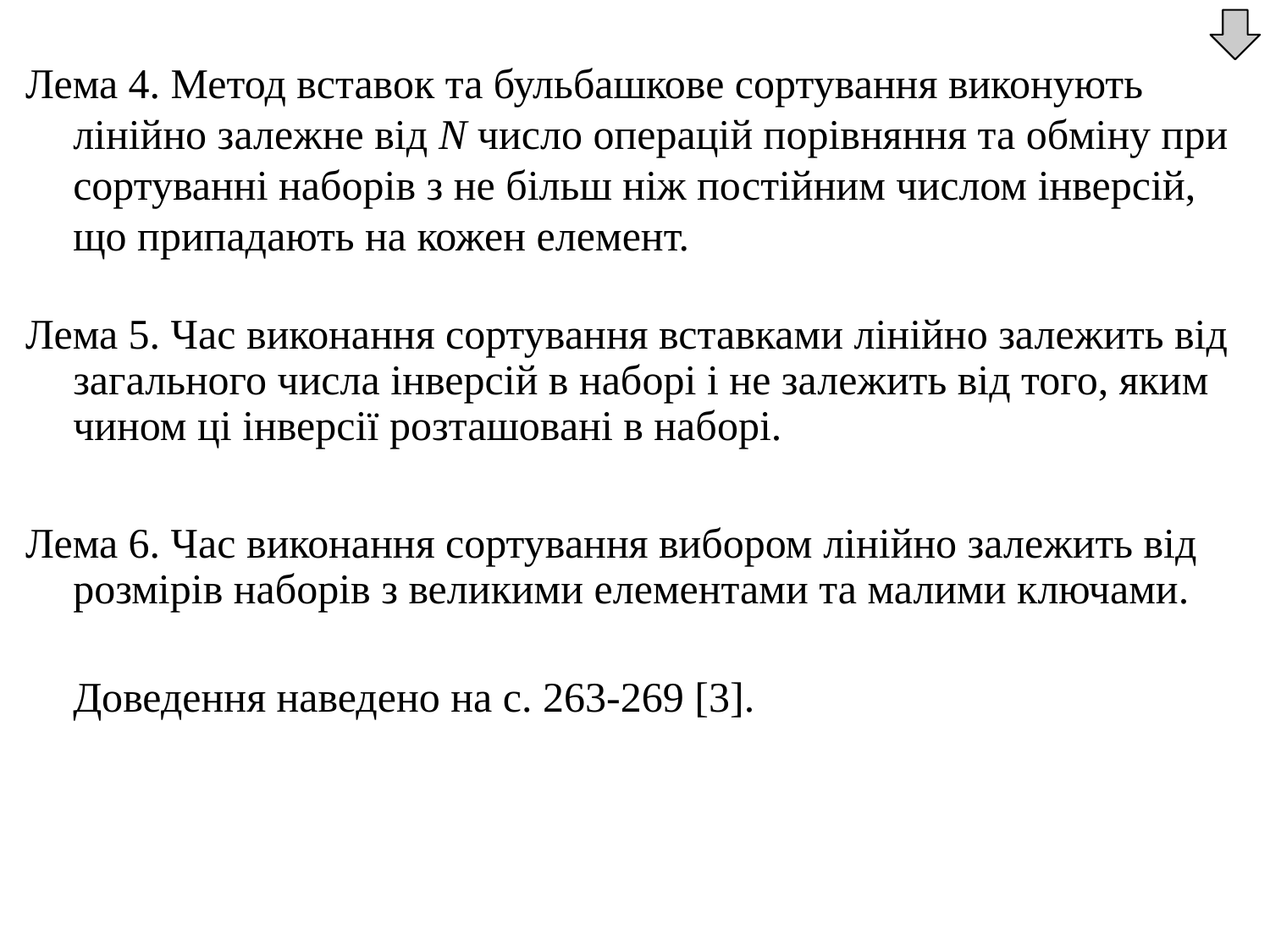

Лема 4. Метод вставок та бульбашкове сортування виконують лінійно залежне від N число операцій порівняння та обміну при сортуванні наборів з не більш ніж постійним числом інверсій, що припадають на кожен елемент.

Лема 5. Час виконання сортування вставками лінійно залежить від загального числа інверсій в наборі і не залежить від того, яким чином ці інверсії розташовані в наборі.

Лема 6. Час виконання сортування вибором лінійно залежить від розмірів наборів з великими елементами та малими ключами.

	Доведення наведено на с. 263-269 [3].